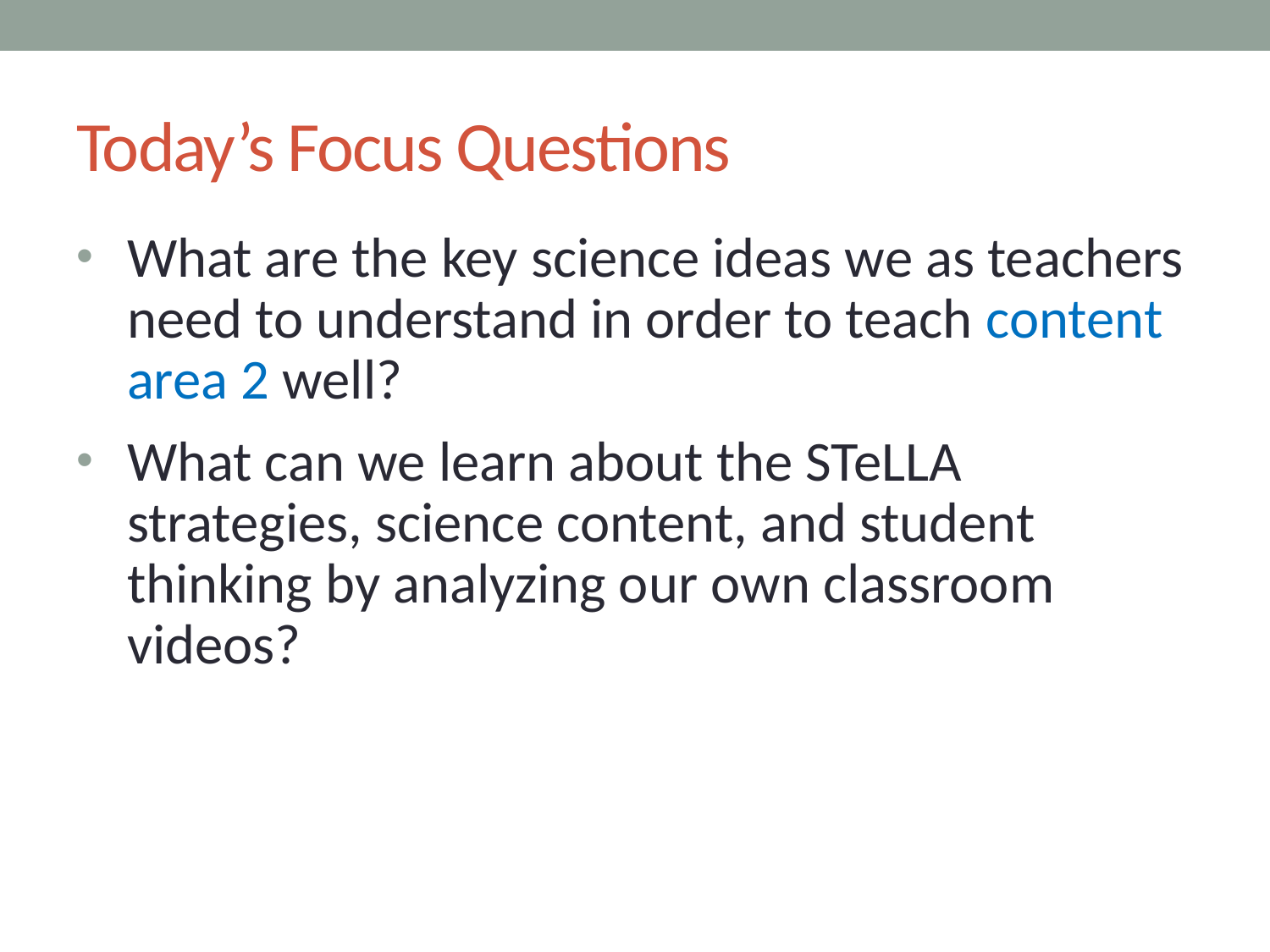

# Today’s Focus Questions
What are the key science ideas we as teachers need to understand in order to teach content area 2 well?
What can we learn about the STeLLA strategies, science content, and student thinking by analyzing our own classroom videos?